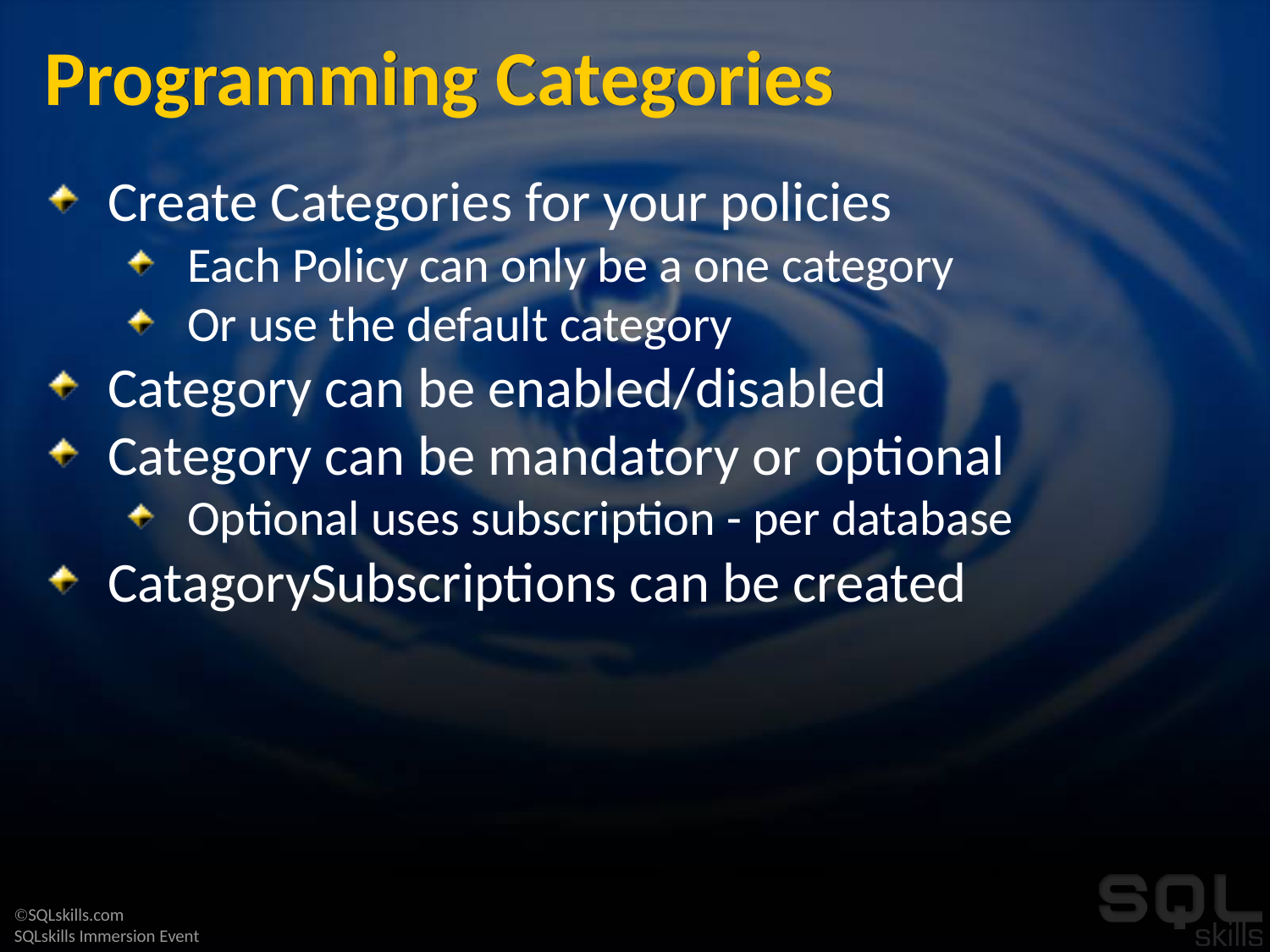

# Programming Categories
Create Categories for your policies
Each Policy can only be a one category
Or use the default category
Category can be enabled/disabled
Category can be mandatory or optional
Optional uses subscription - per database
CatagorySubscriptions can be created